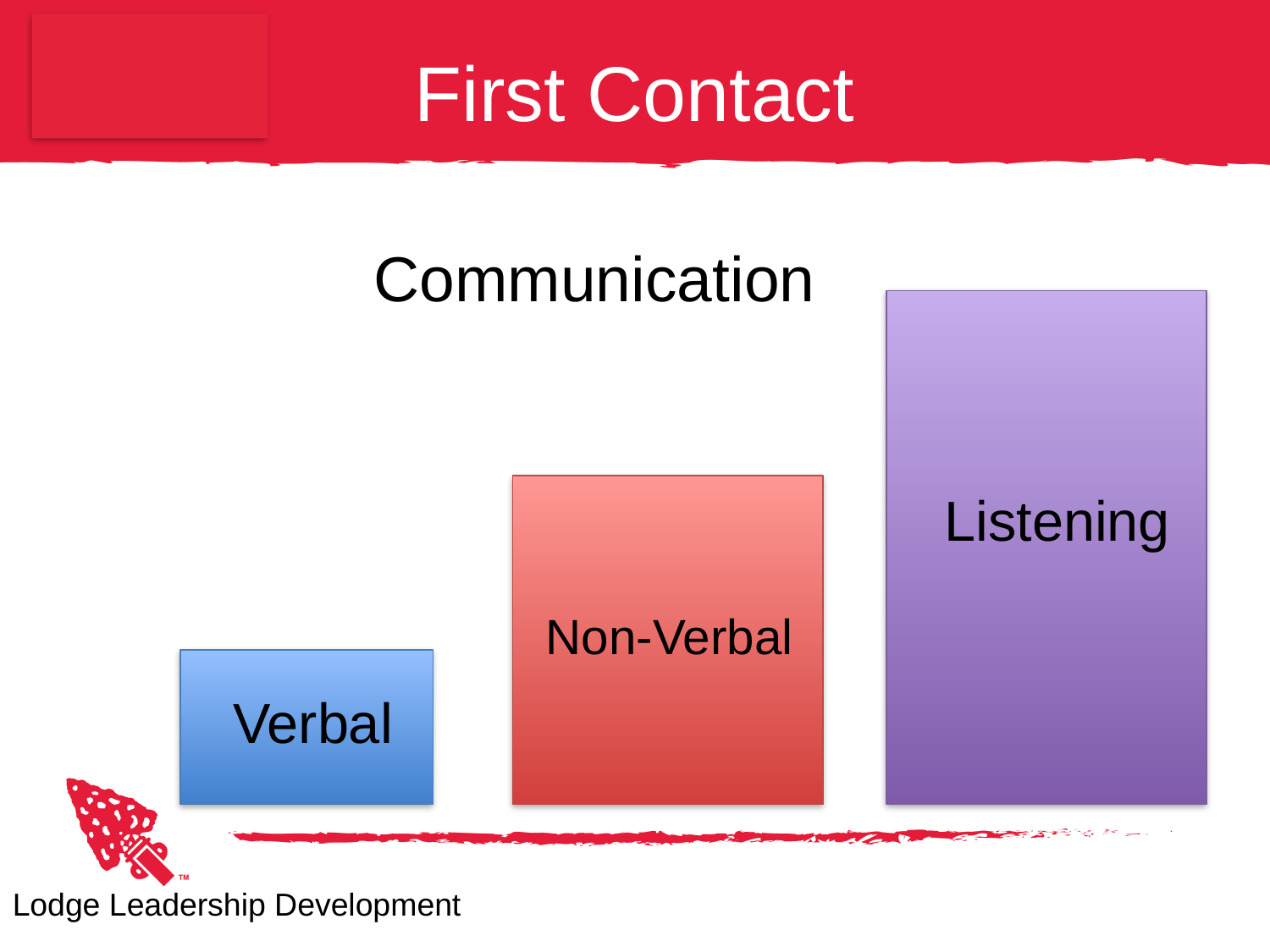

# First Contact
Communication

Listening
Non-Verbal

Verbal
Lodge Leadership Development